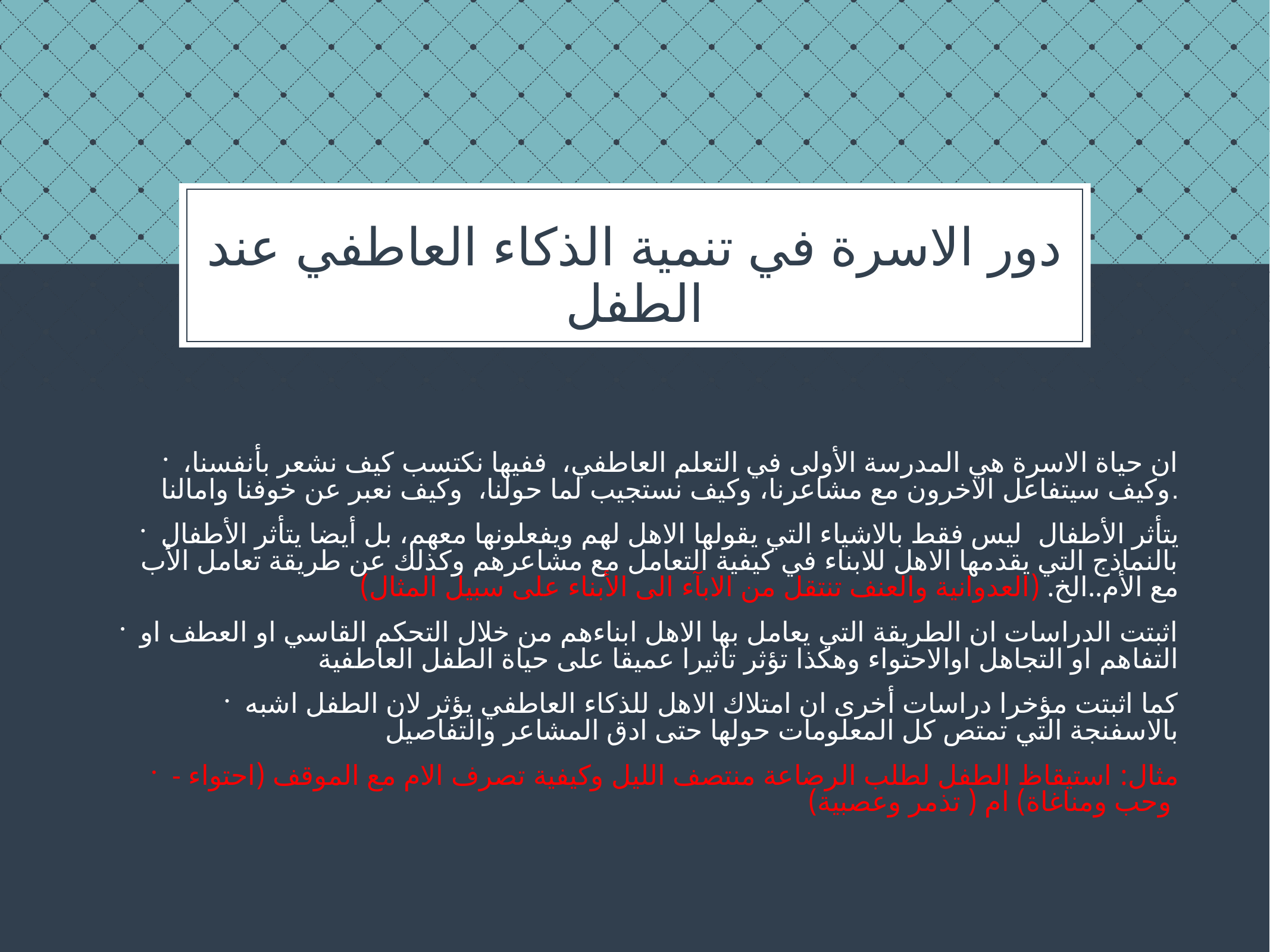

# دور الاسرة في تنمية الذكاء العاطفي عند الطفل
ان حياة الاسرة هي المدرسة الأولى في التعلم العاطفي،  ففيها نكتسب كيف نشعر بأنفسنا، وكيف سيتفاعل الاخرون مع مشاعرنا، وكيف نستجيب لما حولنا،  وكيف نعبر عن خوفنا وامالنا.
يتأثر الأطفال  ليس فقط بالاشياء التي يقولها الاهل لهم ويفعلونها معهم، بل أيضا يتأثر الأطفال بالنماذج التي يقدمها الاهل للابناء في كيفية التعامل مع مشاعرهم وكذلك عن طريقة تعامل الأب مع الأم..الخ. (العدوانية والعنف تنتقل من الابآء الى الأبناء على سبيل المثال)
اثبتت الدراسات ان الطريقة التي يعامل بها الاهل ابناءهم من خلال التحكم القاسي او العطف او التفاهم او التجاهل اوالاحتواء وهكذا تؤثر تاثيرا عميقا على حياة الطفل العاطفية
كما اثبتت مؤخرا دراسات أخرى ان امتلاك الاهل للذكاء العاطفي يؤثر لان الطفل اشبه بالاسفنجة التي تمتص كل المعلومات حولها حتى ادق المشاعر والتفاصيل
- مثال: استيقاظ الطفل لطلب الرضاعة منتصف الليل وكيفية تصرف الام مع الموقف (احتواء وحب ومناغاة) ام ( تذمر وعصبية)